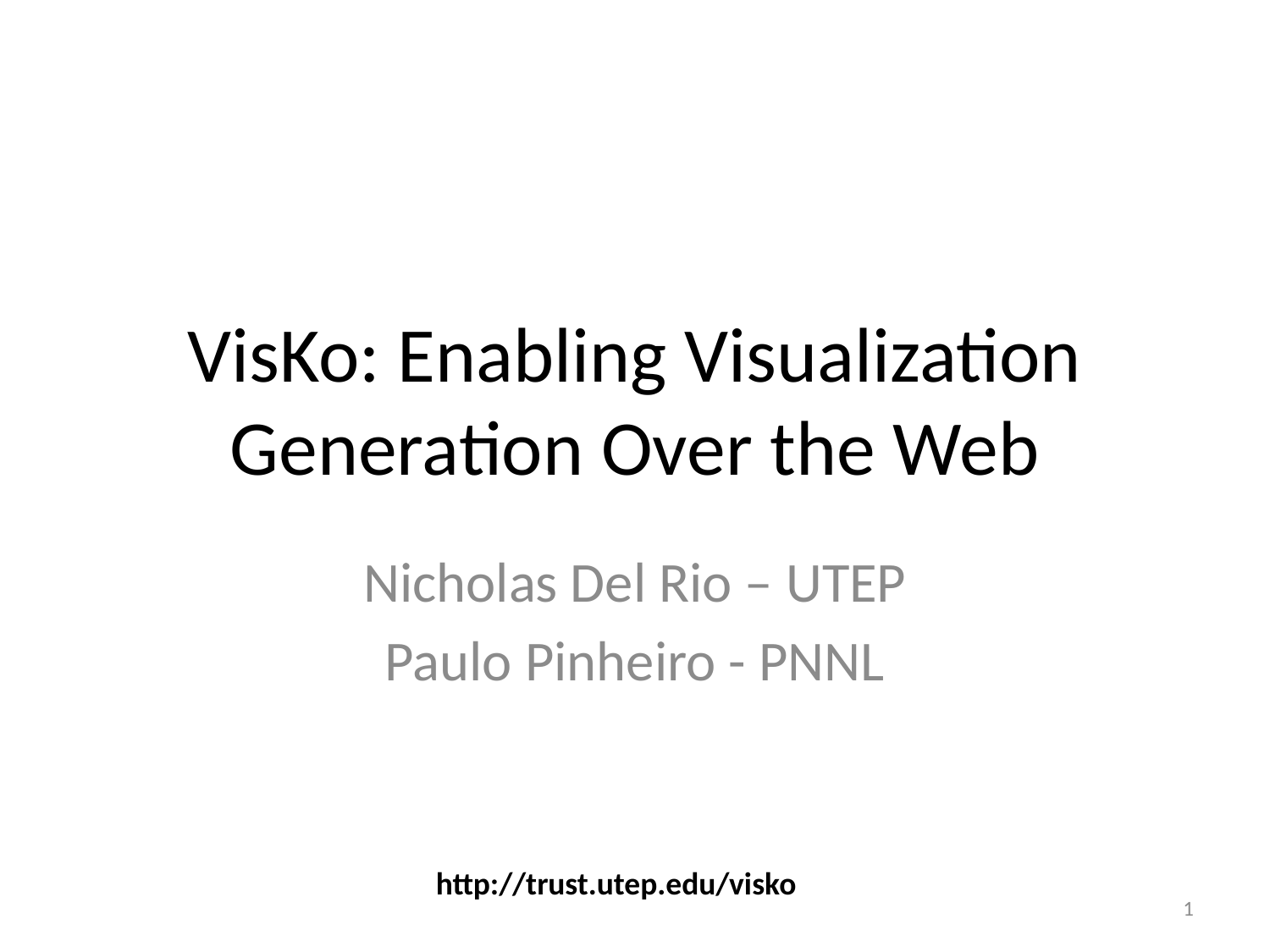

# VisKo: Enabling Visualization Generation Over the Web
Nicholas Del Rio – UTEP
Paulo Pinheiro - PNNL
http://trust.utep.edu/visko
1